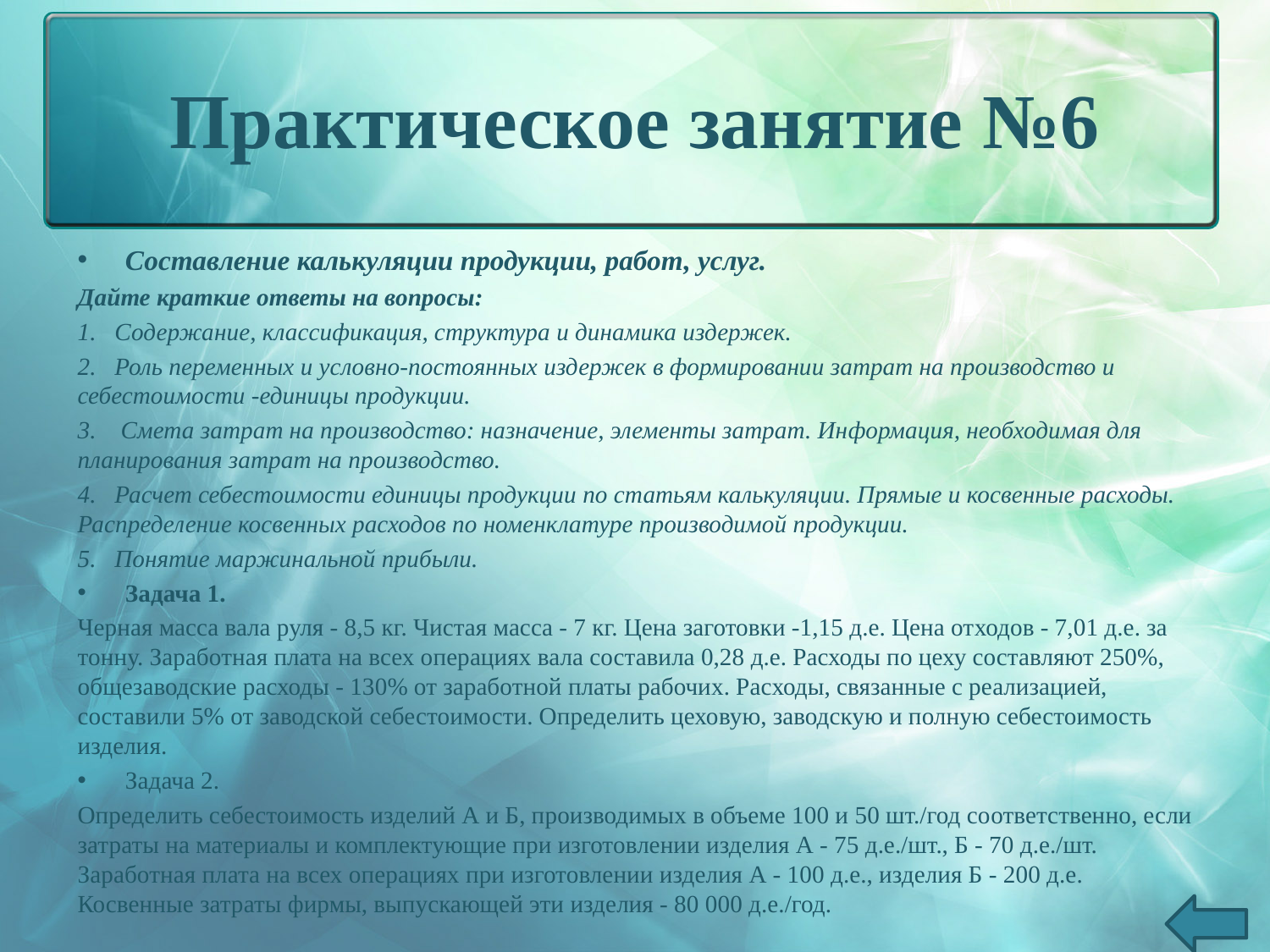

# Практическое занятие №6
Составление калькуляции продукции, работ, услуг.
Дайте краткие ответы на вопросы:
1.   Содержание, классификация, структура и динамика издержек.
2.   Роль переменных и условно-постоянных издержек в формировании затрат на производство и себестоимости -единицы продукции.
3.    Смета затрат на производство: назначение, элементы затрат. Ин­формация, необходимая для планирования затрат на производство.
4.   Расчет себестоимости единицы продукции по статьям калькуляции. Прямые и косвенные расходы. Распределение косвенных расходов по номенклатуре производимой продукции.
5.   Понятие маржинальной прибыли.
Задача 1.
Черная масса вала руля - 8,5 кг. Чистая масса - 7 кг. Цена заготовки -1,15 д.е. Цена от­ходов - 7,01 д.е. за тонну. Заработная плата на всех операциях вала составила 0,28 д.е. Расходы по цеху составляют 250%, общезаводские расходы - 130% от заработной платы рабочих. Рас­ходы, связанные с реализацией, составили 5% от заводской себестоимости. Определить цехо­вую, заводскую и полную себестоимость изделия.
Задача 2.
Определить себестоимость изделий А и Б, производимых в объеме 100 и 50 шт./год со­ответственно, если затраты на материалы и комплектующие при изготовлении изделия А - 75 д.е./шт., Б - 70 д.е./шт. Заработная плата на всех операциях при изготовлении изделия А - 100 д.е., изделия Б - 200 д.е. Косвенные затраты фирмы, выпускающей эти изделия - 80 000 д.е./год.